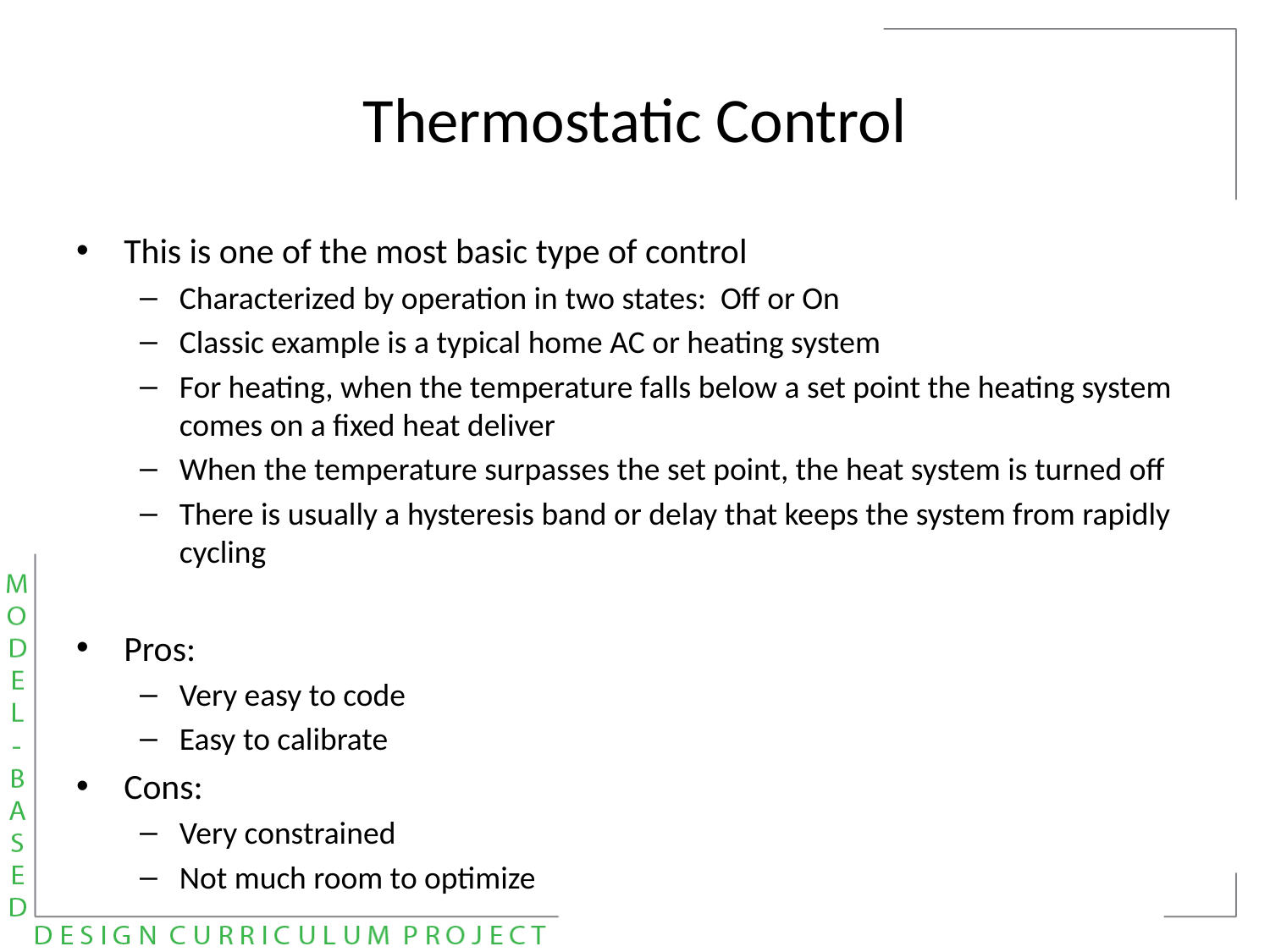

# Thermostatic Control
This is one of the most basic type of control
Characterized by operation in two states:  Off or On
Classic example is a typical home AC or heating system
For heating, when the temperature falls below a set point the heating system comes on a fixed heat deliver
When the temperature surpasses the set point, the heat system is turned off
There is usually a hysteresis band or delay that keeps the system from rapidly cycling

Pros:
Very easy to code
Easy to calibrate
Cons:
Very constrained
Not much room to optimize